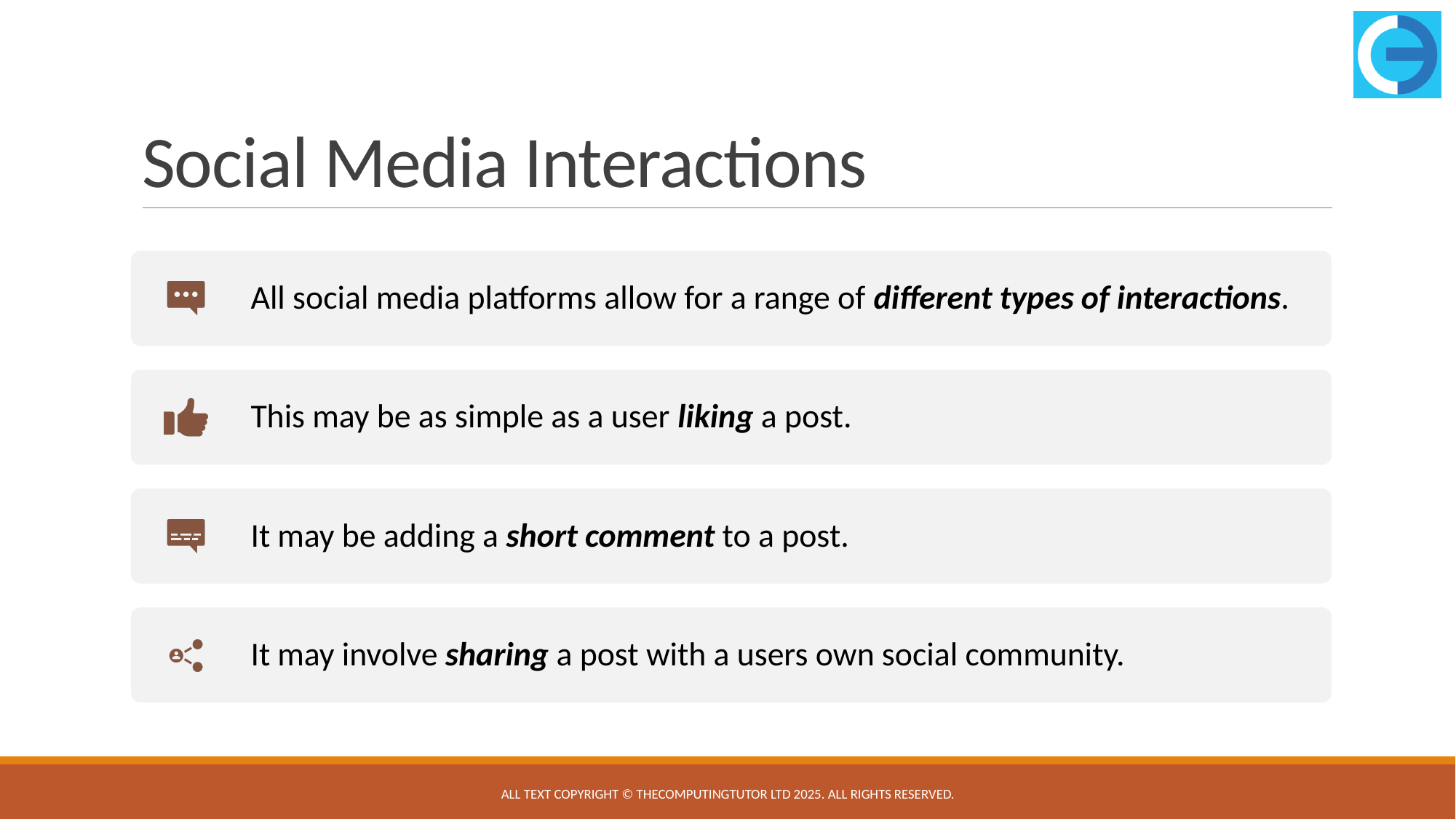

# Social Media Interactions
All social media platforms allow for a range of different types of interactions.
This may be as simple as a user liking a post.
It may be adding a short comment to a post.
It may involve sharing a post with a users own social community.
All text copyright © TheComputingTutor Ltd 2025. All rights Reserved.